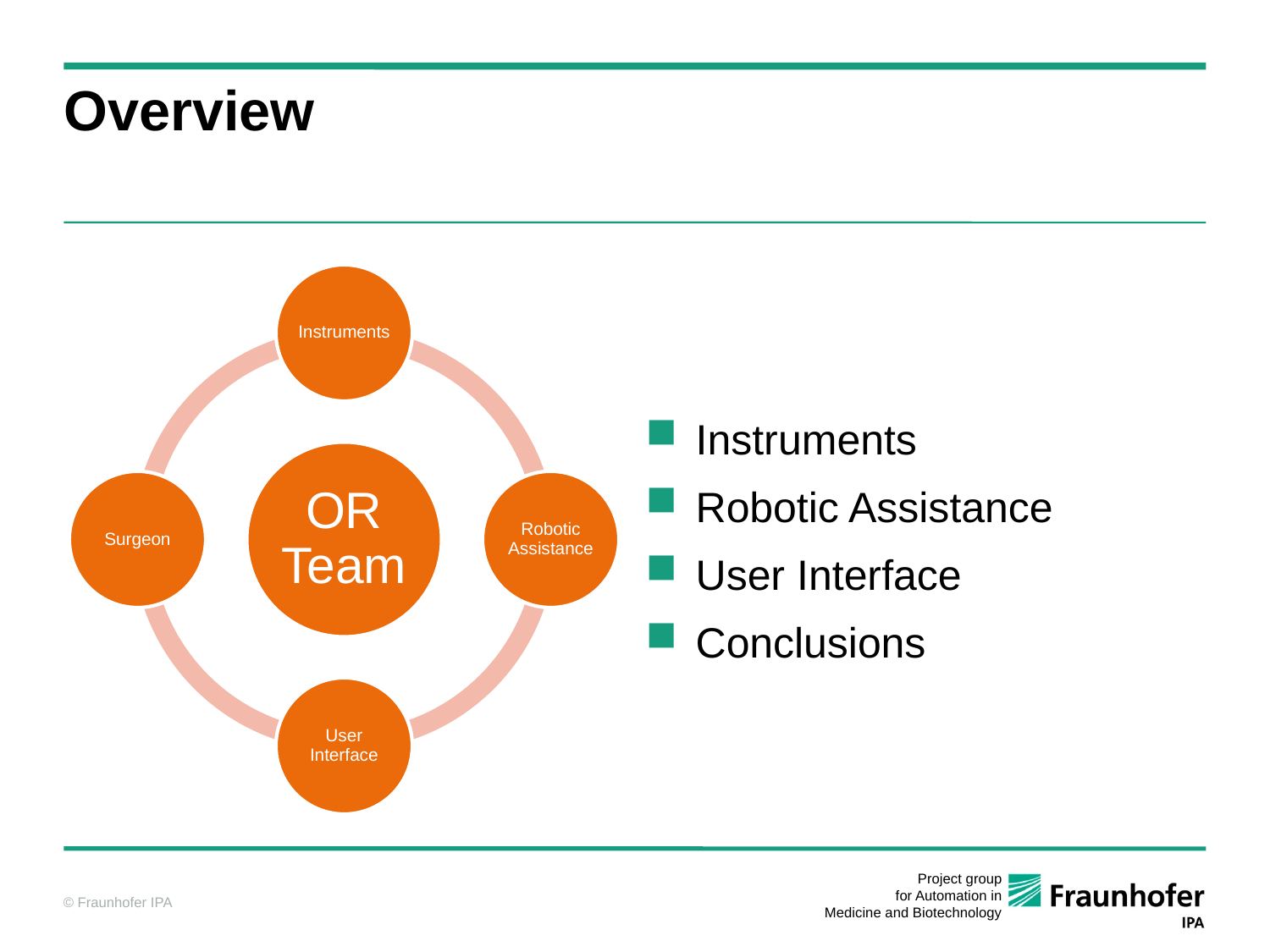

# Overview
Instruments
Robotic Assistance
User Interface
Conclusions
OR Team
Instruments
Robotic Assistance
User Interface
Surgeon